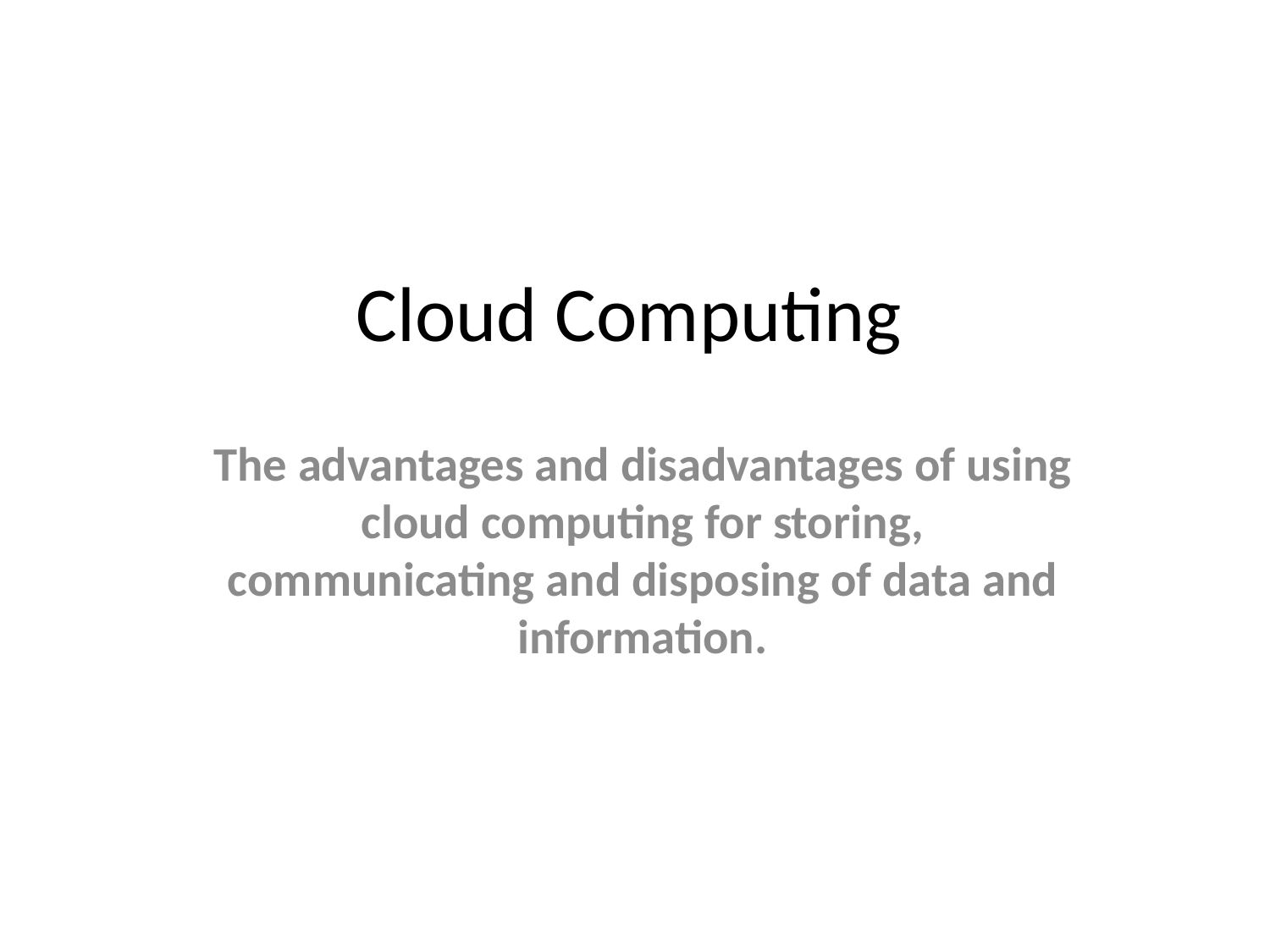

# Cloud Computing
The advantages and disadvantages of using cloud computing for storing, communicating and disposing of data and information.